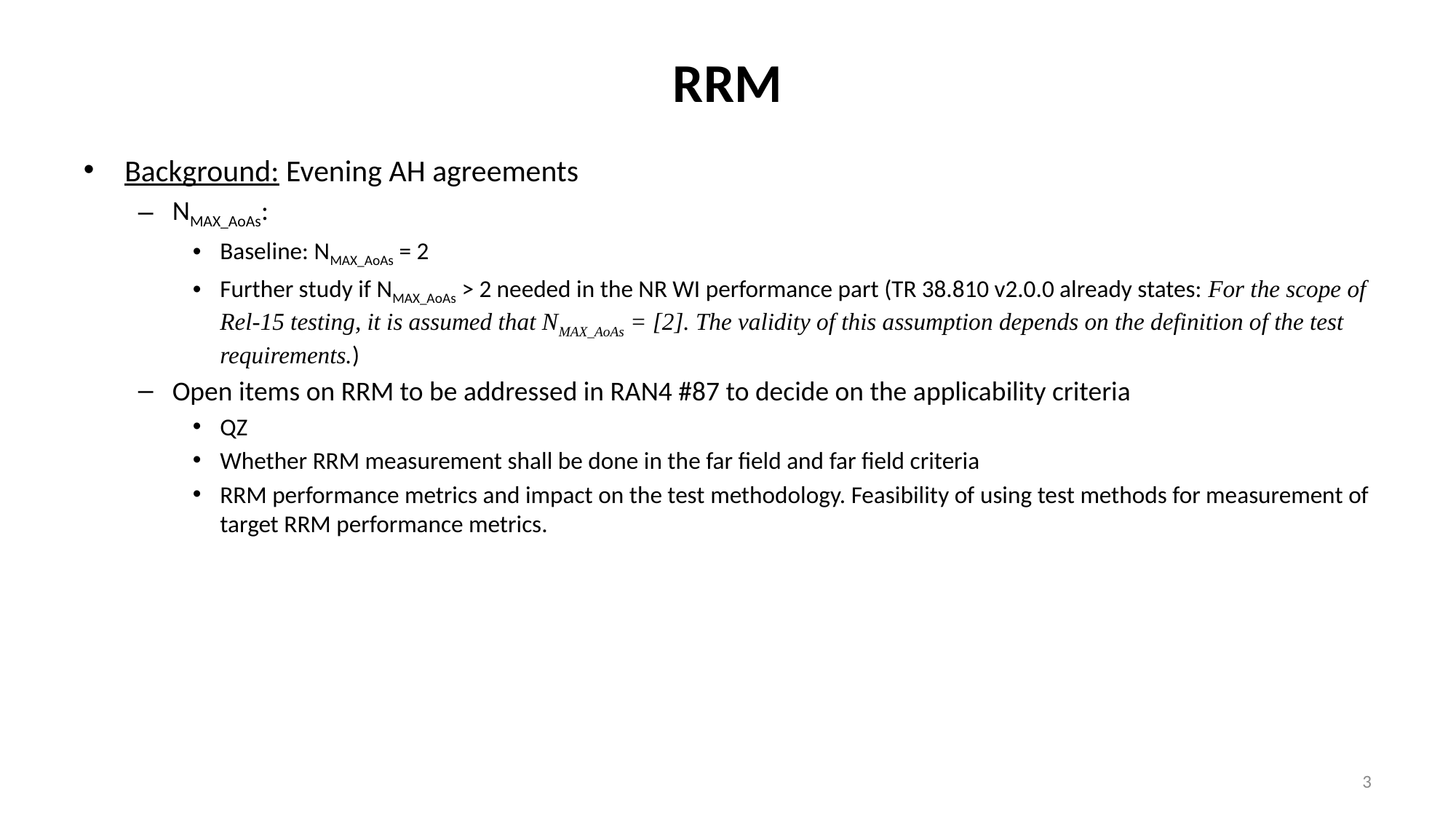

# RRM
Background: Evening AH agreements
NMAX_AoAs:
Baseline: NMAX_AoAs = 2
Further study if NMAX_AoAs > 2 needed in the NR WI performance part (TR 38.810 v2.0.0 already states: For the scope of Rel-15 testing, it is assumed that NMAX_AoAs = [2]. The validity of this assumption depends on the definition of the test requirements.)
Open items on RRM to be addressed in RAN4 #87 to decide on the applicability criteria
QZ
Whether RRM measurement shall be done in the far field and far field criteria
RRM performance metrics and impact on the test methodology. Feasibility of using test methods for measurement of target RRM performance metrics.

3